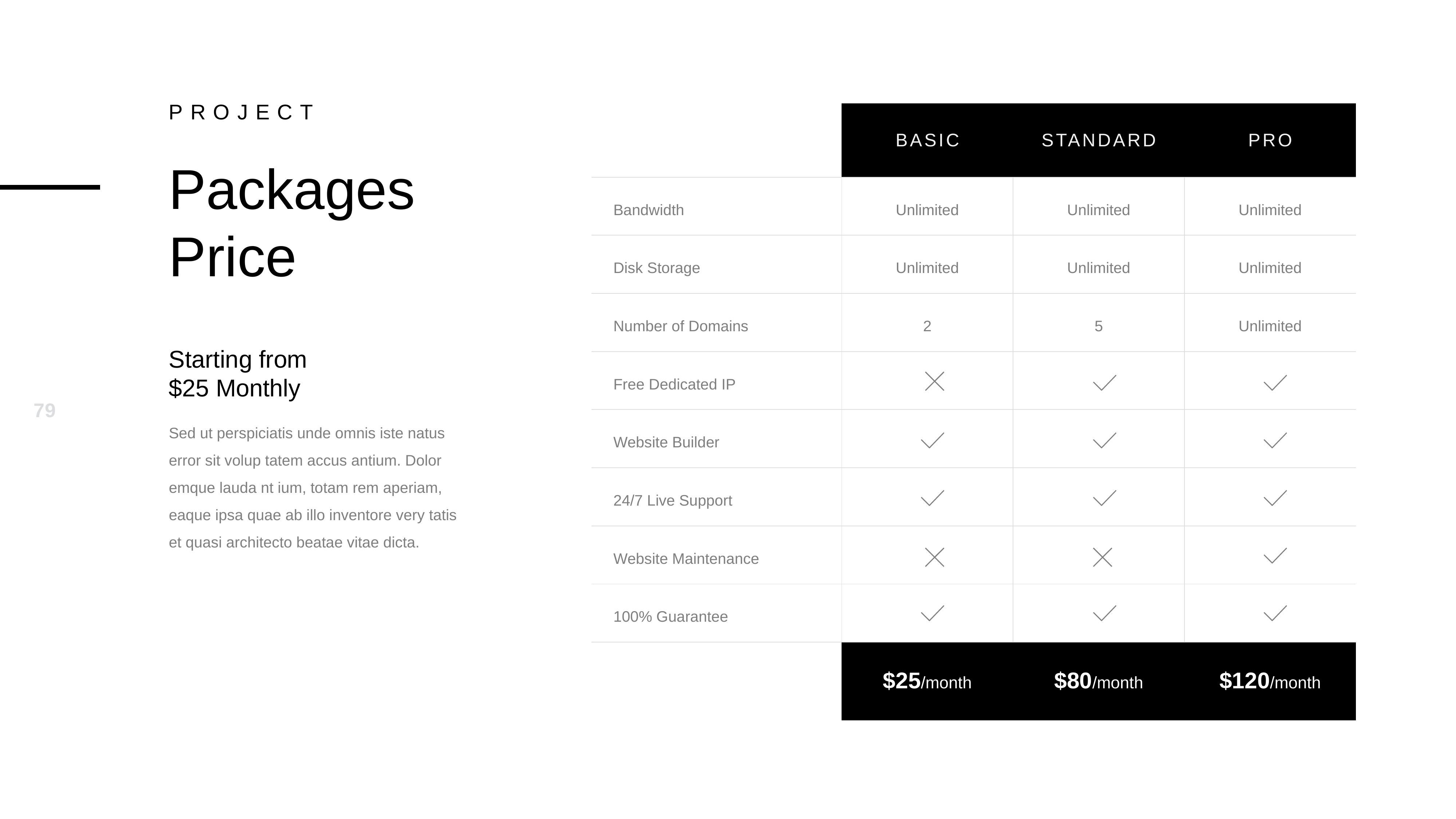

project
|  | Basic | Standard | PRO |
| --- | --- | --- | --- |
| Bandwidth | Unlimited | Unlimited | Unlimited |
| Disk Storage | Unlimited | Unlimited | Unlimited |
| Number of Domains | 2 | 5 | Unlimited |
| Free Dedicated IP |  |  |  |
| Website Builder |  |  |  |
| 24/7 Live Support |  |  |  |
| Website Maintenance |  |  |  |
| 100% Guarantee |  |  |  |
|  | $25/month | $80/month | $120/month |
Packages
Price
Starting from
$25 Monthly

Sed ut perspiciatis unde omnis iste natus error sit volup tatem accus antium. Dolor emque lauda nt ium, totam rem aperiam, eaque ipsa quae ab illo inventore very tatis et quasi architecto beatae vitae dicta.